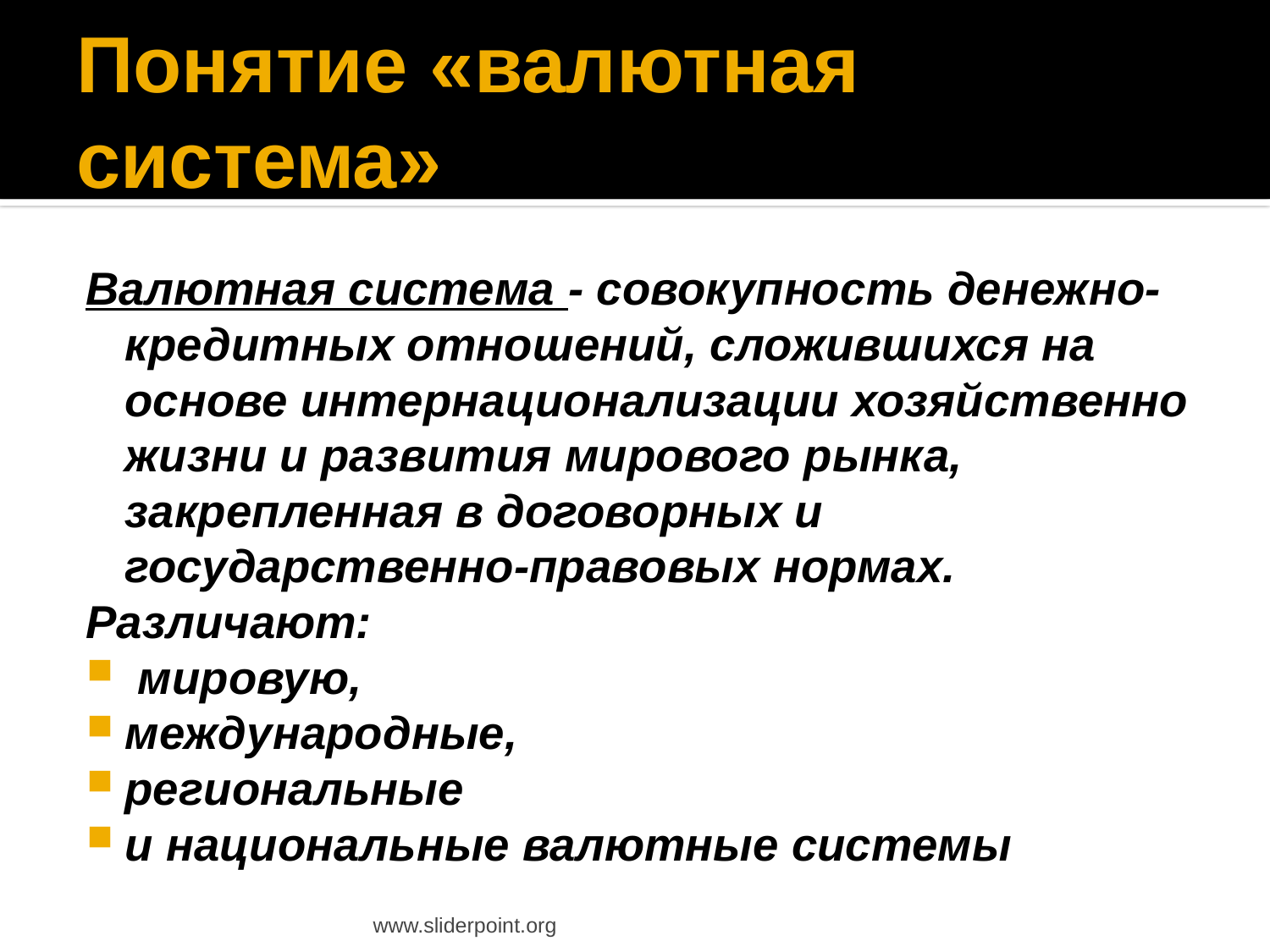

# Понятие «валютная система»
Валютная система - совокупность денежно-кредитных отношений, сложившихся на основе интернационализации хозяйственно жизни и развития мирового рынка, закрепленная в договорных и государственно-правовых нормах.
Различают:
 мировую,
международные,
региональные
и национальные валютные системы
www.sliderpoint.org